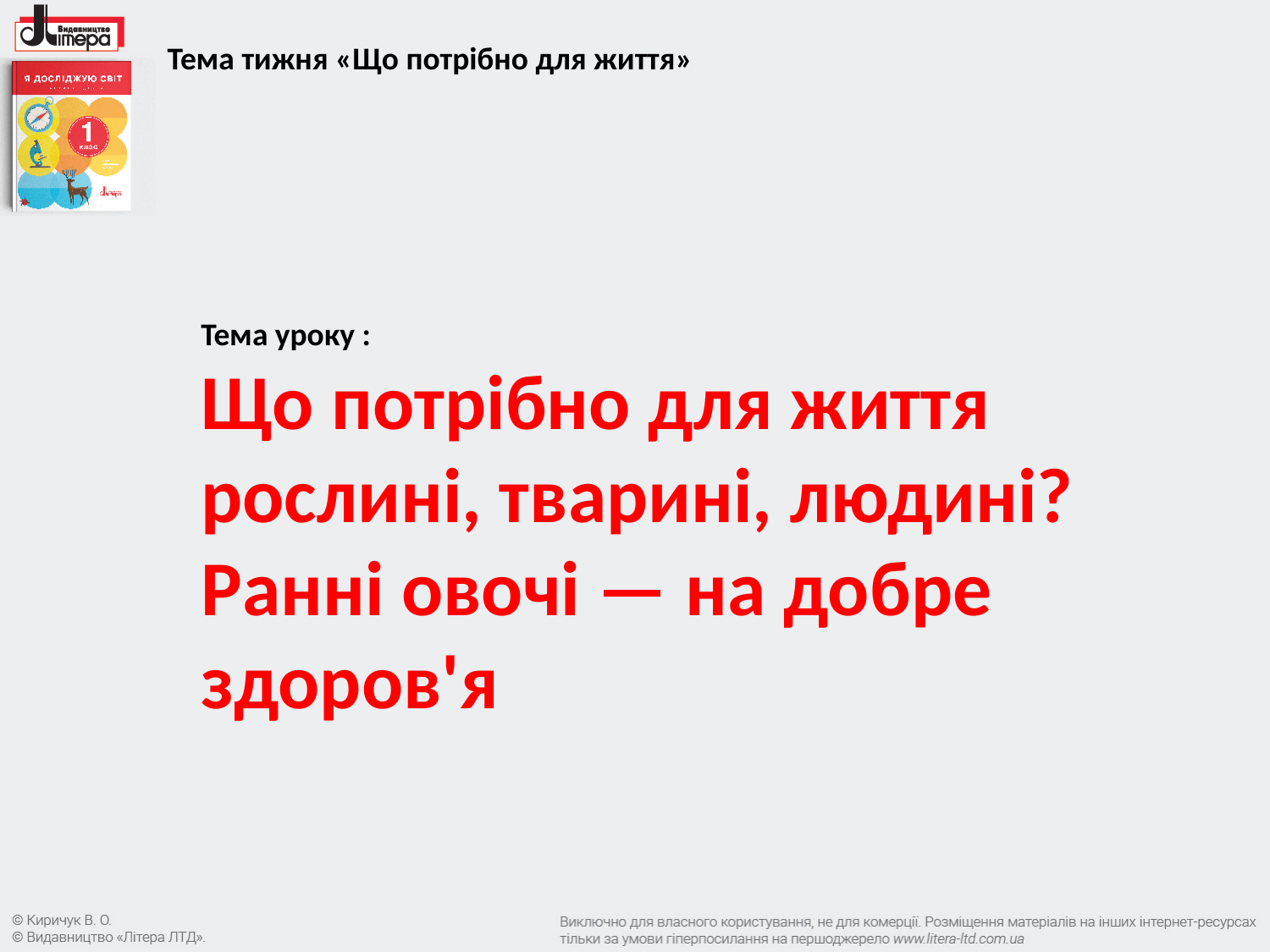

Тема тижня «Що потрібно для життя»
Тема уроку :
Що потрібно для життя рослині, тварині, людині? Ранні овочі — на добре здоров'я